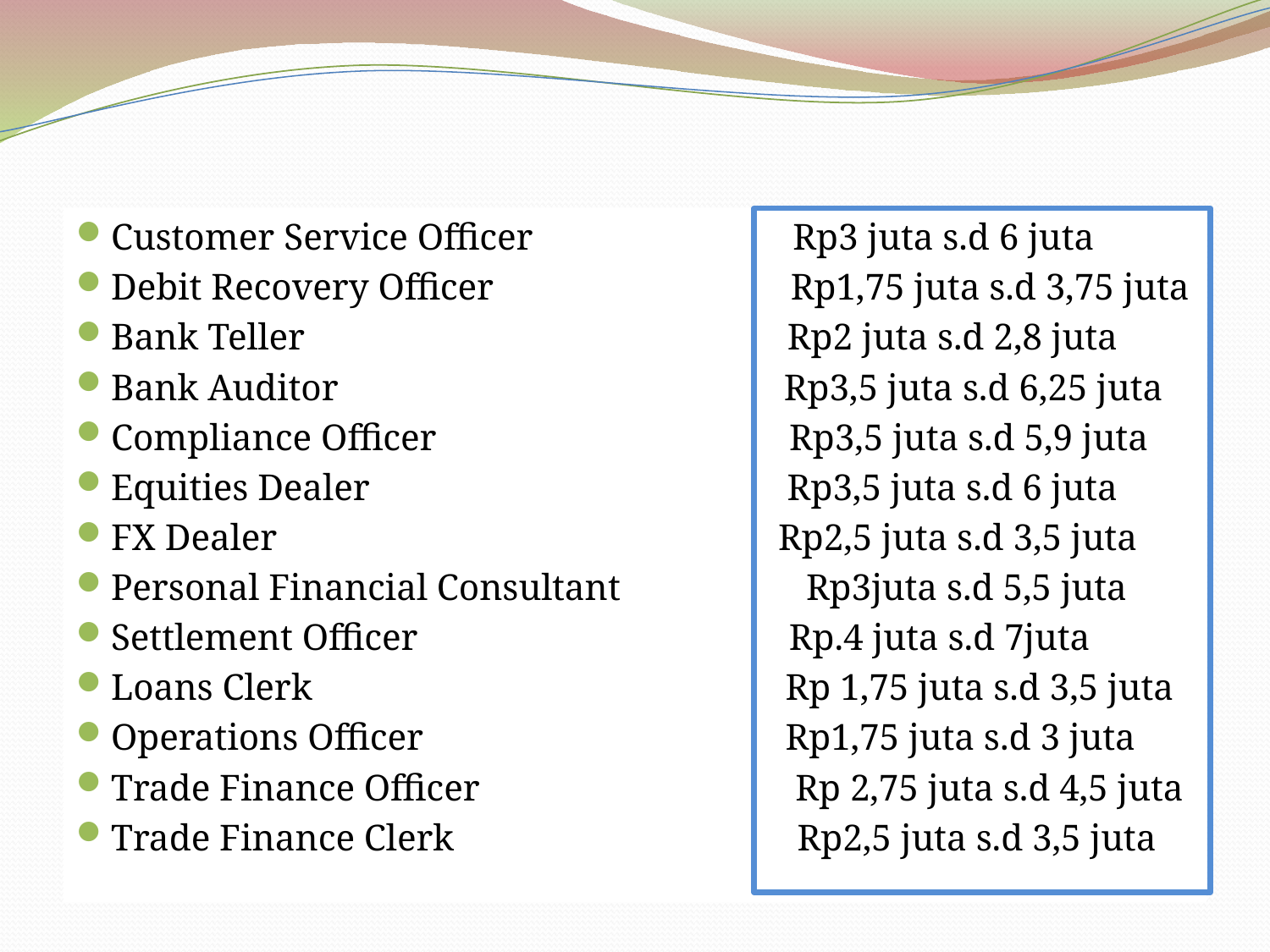

Customer Service Officer                            Rp3 juta s.d 6 juta
Debit Recovery Officer                                Rp1,75 juta s.d 3,75 juta
Bank Teller                                                    Rp2 juta s.d 2,8 juta
Bank Auditor                                                Rp3,5 juta s.d 6,25 juta
Compliance Officer                                      Rp3,5 juta s.d 5,9 juta
Equities Dealer                                             Rp3,5 juta s.d 6 juta
FX Dealer                                                      Rp2,5 juta s.d 3,5 juta
Personal Financial Consultant                    Rp3juta s.d 5,5 juta
Settlement Officer                                        Rp.4 juta s.d 7juta
Loans Clerk                                                   Rp 1,75 juta s.d 3,5 juta
Operations Officer                                       Rp1,75 juta s.d 3 juta
Trade Finance Officer                                  Rp 2,75 juta s.d 4,5 juta
Trade Finance Clerk                                     Rp2,5 juta s.d 3,5 juta

# Gaji S1 di Bank untuk level General Operation :